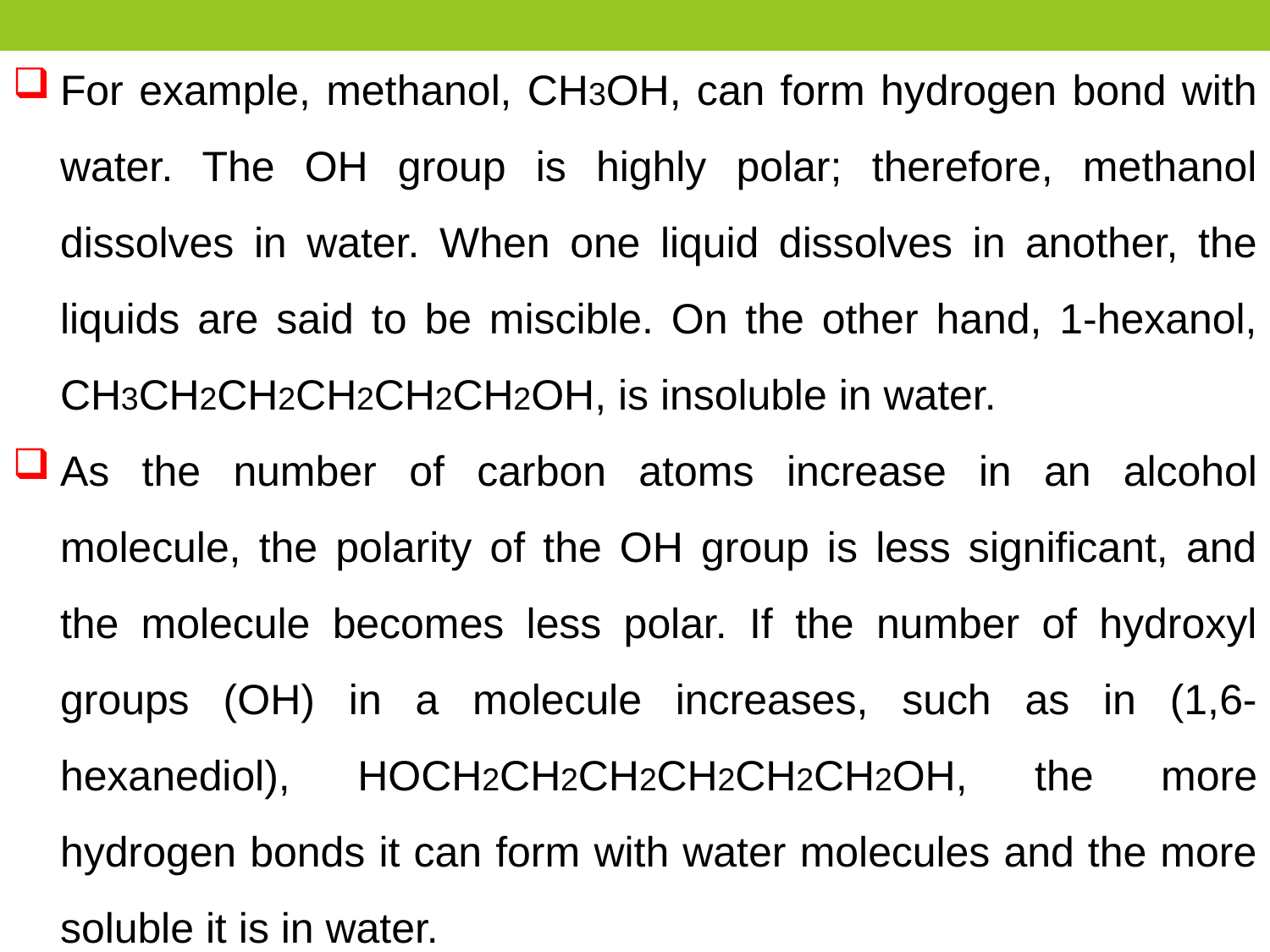

For example, methanol, CH3OH, can form hydrogen bond with water. The OH group is highly polar; therefore, methanol dissolves in water. When one liquid dissolves in another, the liquids are said to be miscible. On the other hand, 1-hexanol, CH3CH2CH2CH2CH2CH2OH, is insoluble in water.
As the number of carbon atoms increase in an alcohol molecule, the polarity of the OH group is less significant, and the molecule becomes less polar. If the number of hydroxyl groups (OH) in a molecule increases, such as in (1,6-hexanediol), HOCH2CH2CH2CH2CH2CH2OH, the more hydrogen bonds it can form with water molecules and the more soluble it is in water.